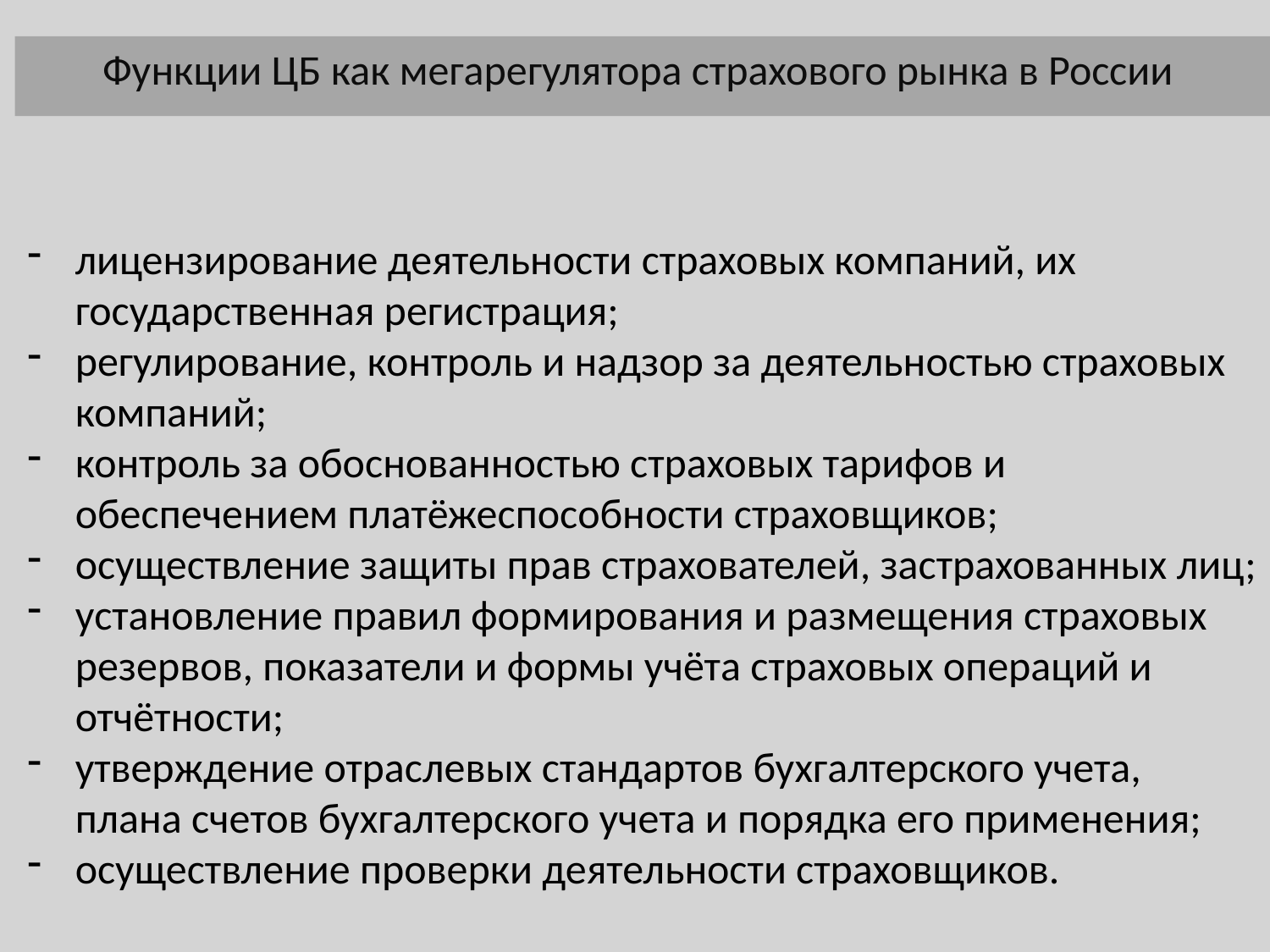

Функции ЦБ как мегарегулятора страхового рынка в России

лицензирование деятельности страховых компаний, их государственная регистрация;
регулирование, контроль и надзор за деятельностью страховых компаний;
контроль за обоснованностью страховых тарифов и обеспечением платёжеспособности страховщиков;
осуществление защиты прав страхователей, застрахованных лиц;
установление правил формирования и размещения страховых резервов, показатели и формы учёта страховых операций и отчётности;
утверждение отраслевых стандартов бухгалтерского учета, плана счетов бухгалтерского учета и порядка его применения;
осуществление проверки деятельности страховщиков.